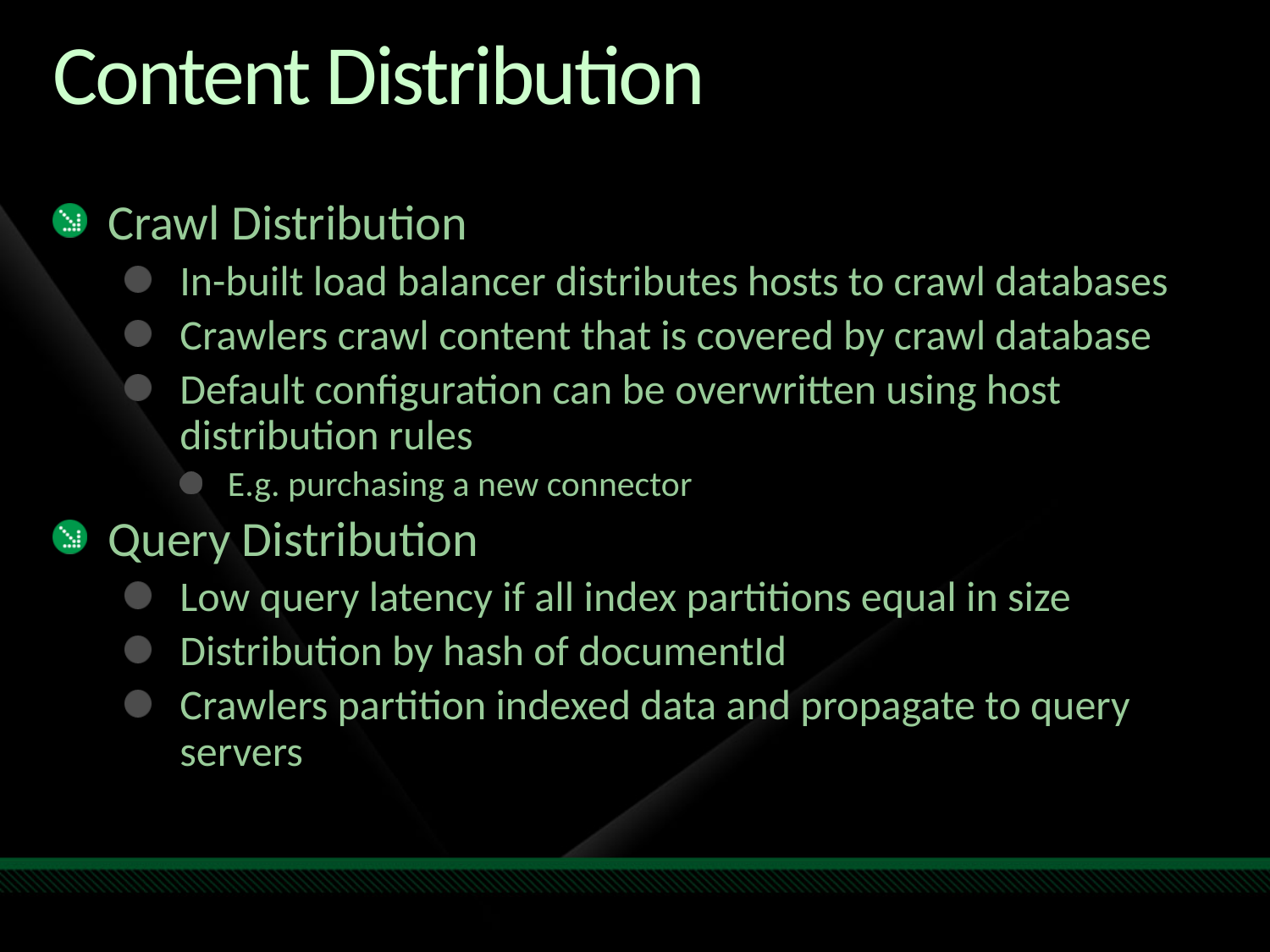

# Content Distribution
Crawl Distribution
In-built load balancer distributes hosts to crawl databases
Crawlers crawl content that is covered by crawl database
Default configuration can be overwritten using host distribution rules
E.g. purchasing a new connector
Query Distribution
Low query latency if all index partitions equal in size
Distribution by hash of documentId
Crawlers partition indexed data and propagate to query servers